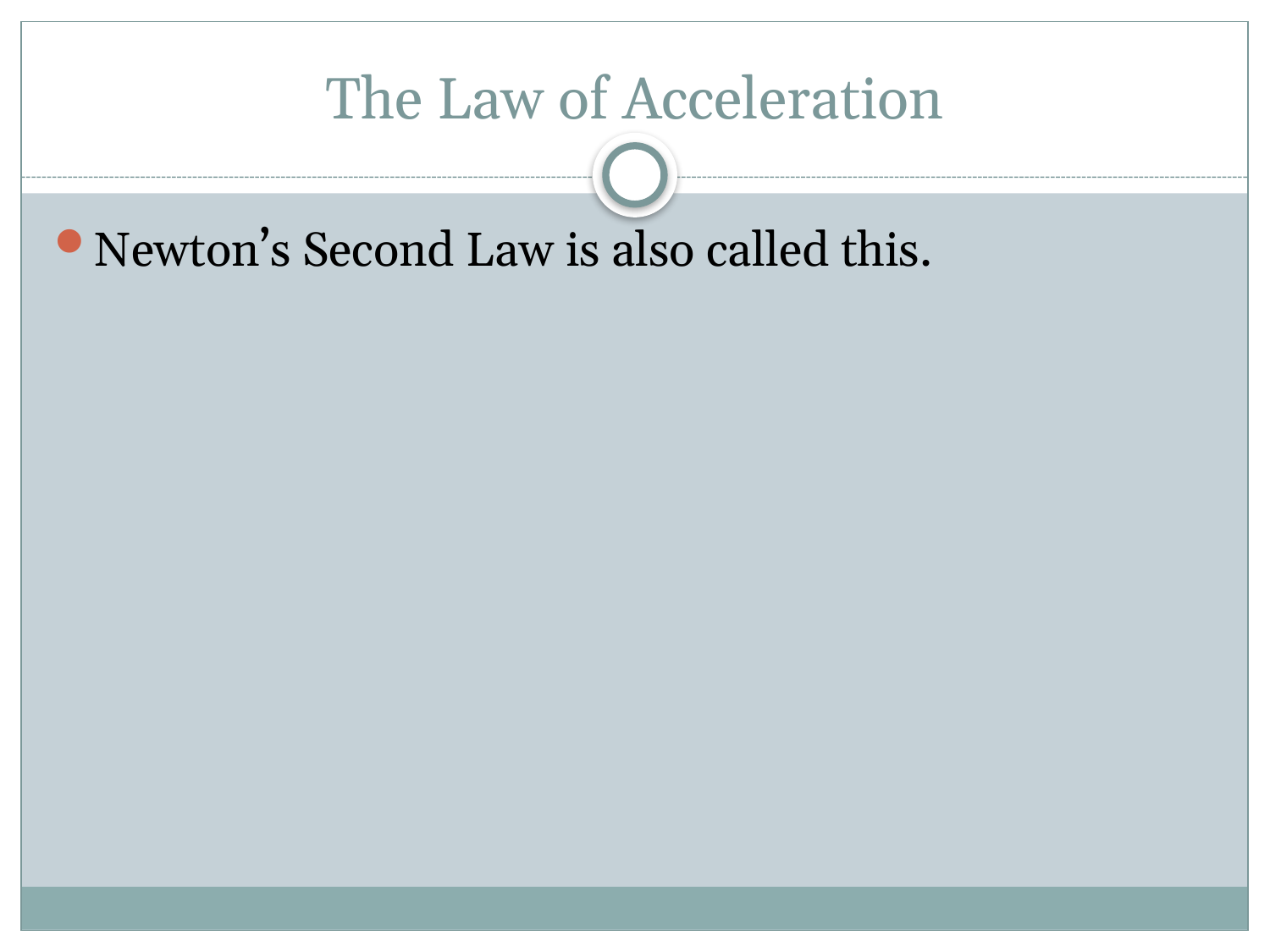

# The Law of Acceleration
Newton’s Second Law is also called this.